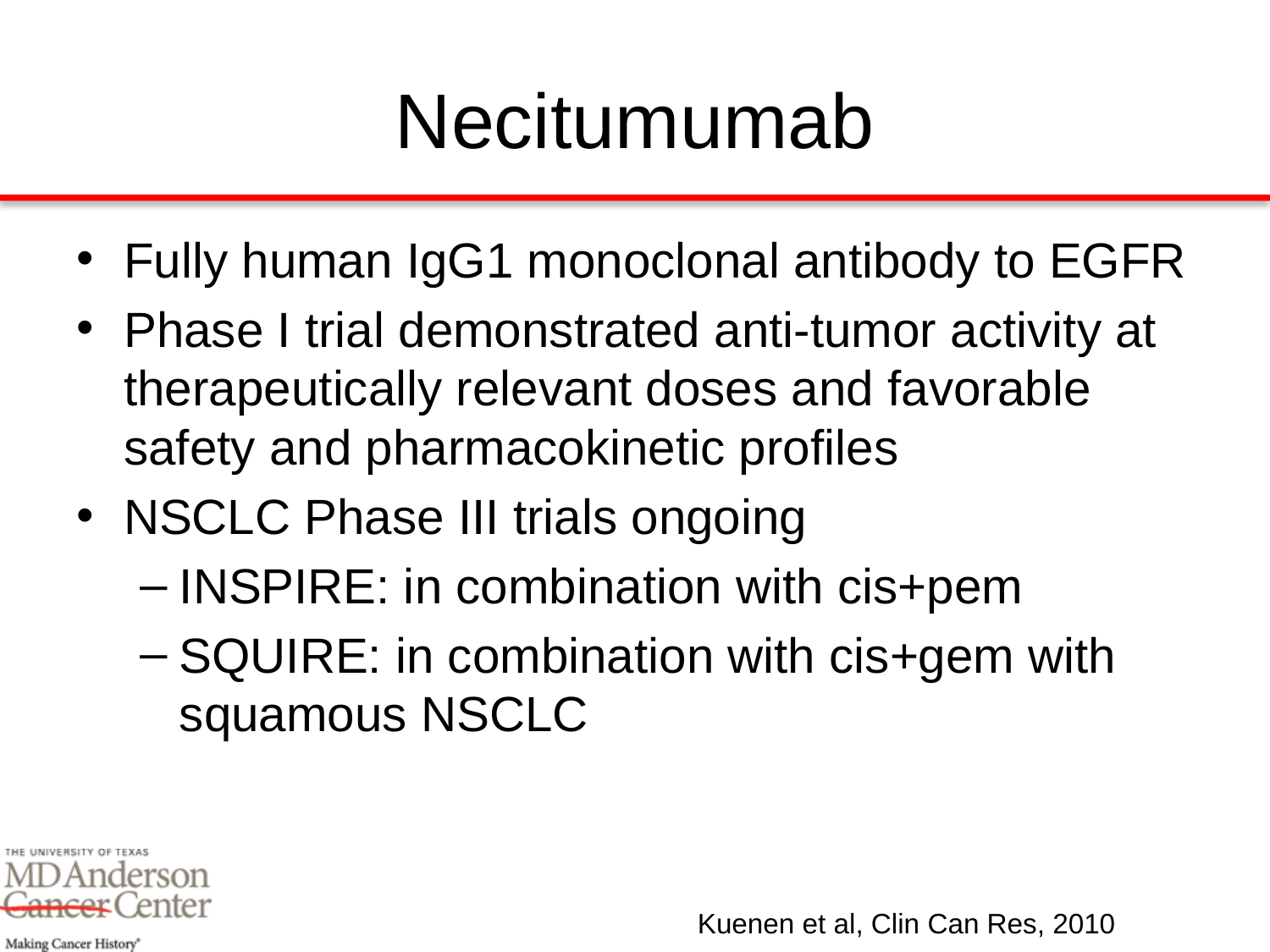

# Necitumumab
Fully human IgG1 monoclonal antibody to EGFR
Phase I trial demonstrated anti-tumor activity at therapeutically relevant doses and favorable safety and pharmacokinetic profiles
NSCLC Phase III trials ongoing
INSPIRE: in combination with cis+pem
SQUIRE: in combination with cis+gem with squamous NSCLC
Kuenen et al, Clin Can Res, 2010